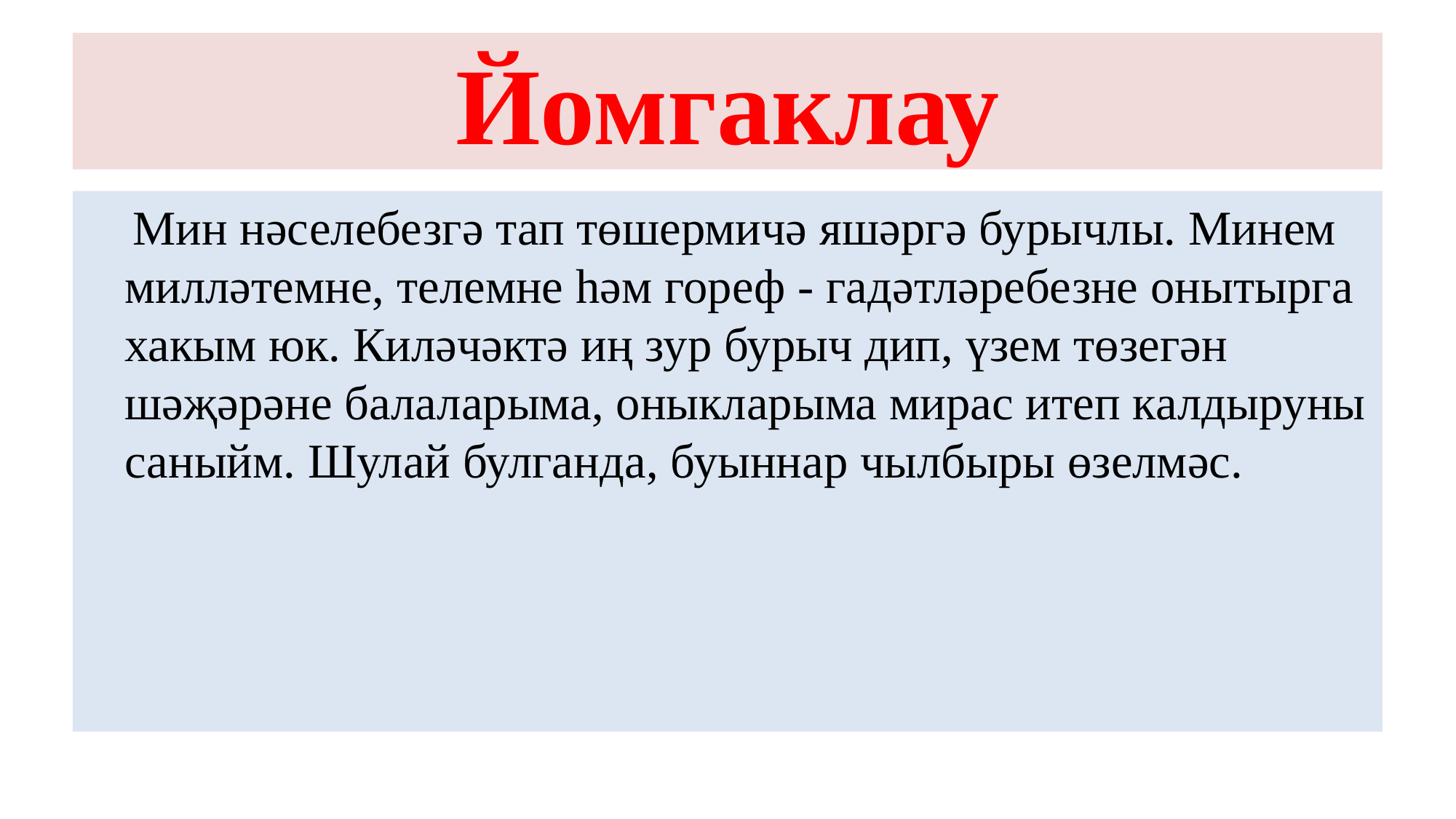

# Йомгаклау
    Мин нәселебезгә тап төшермичә яшәргә бурычлы. Минем милләтемне, телемне һәм гореф - гадәтләребезне онытырга  хакым юк. Киләчәктә иң зур бурыч дип, үзем төзегән шәҗәрәне балаларыма, оныкларыма мирас итеп калдыруны саныйм. Шулай булганда, буыннар чылбыры өзелмәс.